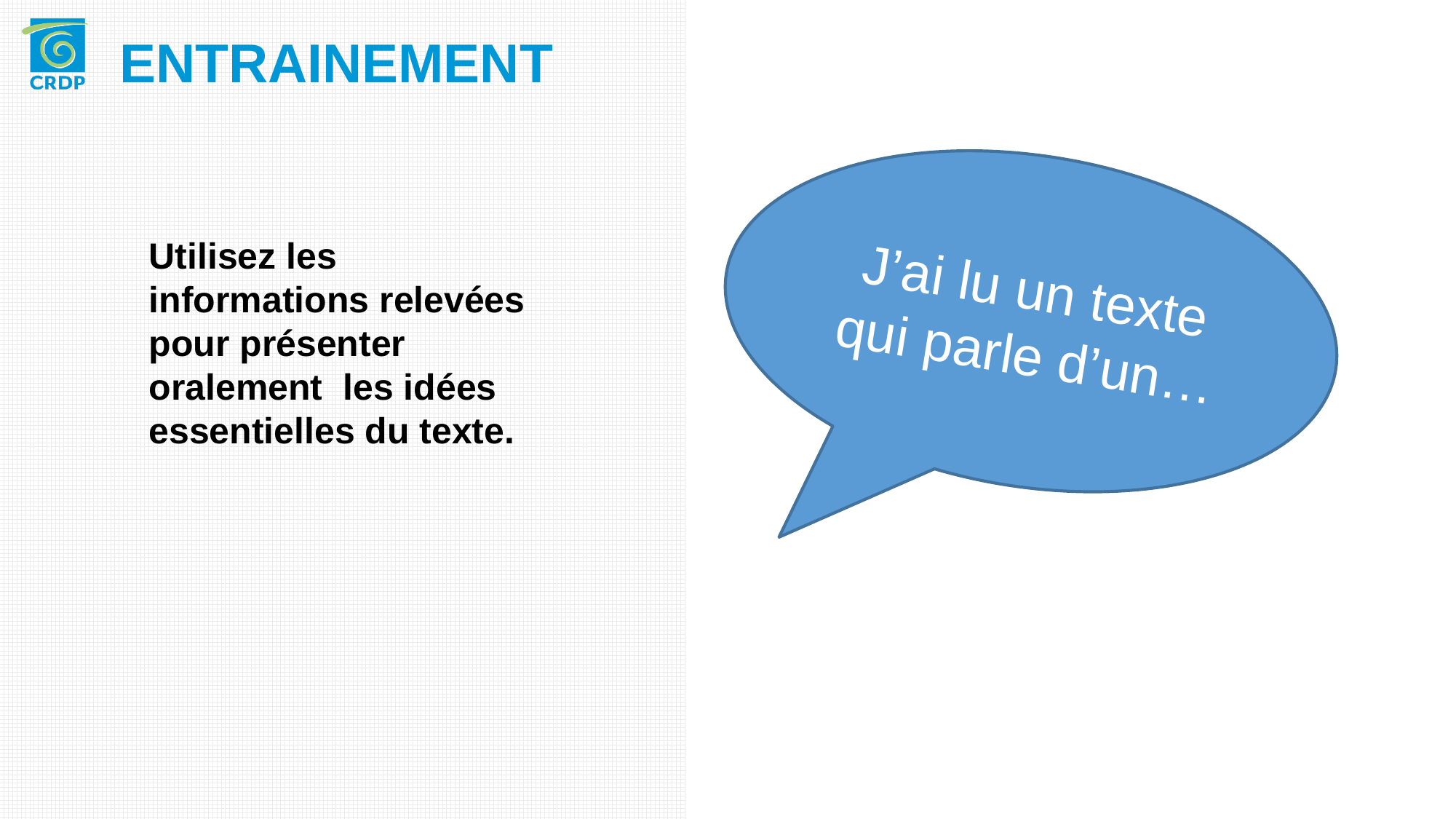

ENTRAINEMENT
J’ai lu un texte qui parle d’un…
Utilisez les informations relevées pour présenter oralement  les idées essentielles du texte.